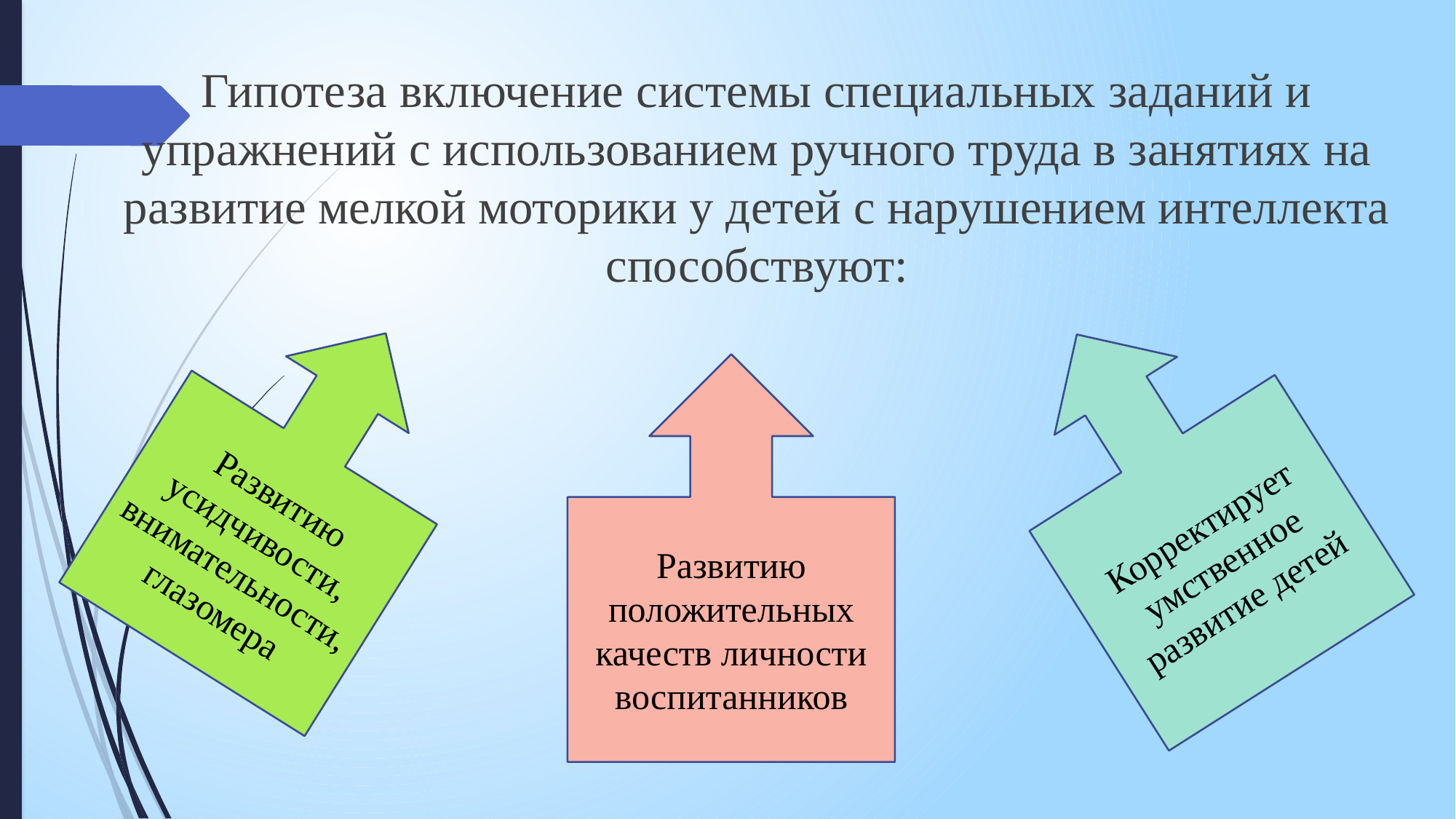

Гипотеза включение системы специальных заданий и упражнений с использованием ручного труда в занятиях на развитие мелкой моторики у детей с нарушением интеллекта способствуют:

Корректирует умственное развитие детей
Развитию усидчивости, внимательности, глазомера
Развитию положительных качеств личности воспитанников